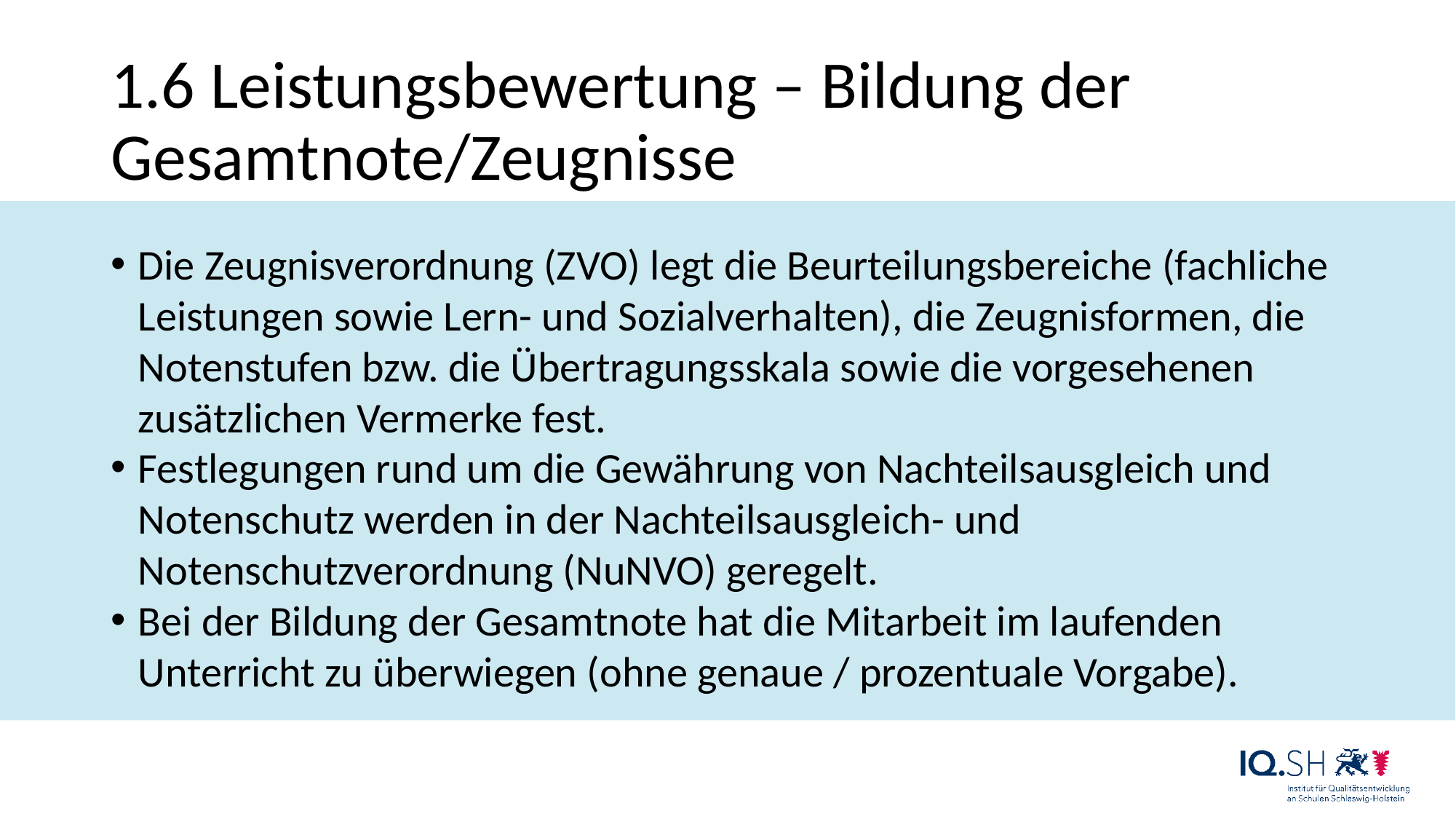

# 1.6 Leistungsbewertung – Bildung der Gesamtnote/Zeugnisse
Die Zeugnisverordnung (ZVO) legt die Beurteilungsbereiche (fachliche Leistungen sowie Lern- und Sozialverhalten), die Zeugnisformen, die Notenstufen bzw. die Übertragungsskala sowie die vorgesehenen zusätzlichen Vermerke fest.
Festlegungen rund um die Gewährung von Nachteilsausgleich und Notenschutz werden in der Nachteilsausgleich- und Notenschutzverordnung (NuNVO) geregelt.
Bei der Bildung der Gesamtnote hat die Mitarbeit im laufenden Unterricht zu überwiegen (ohne genaue / prozentuale Vorgabe).